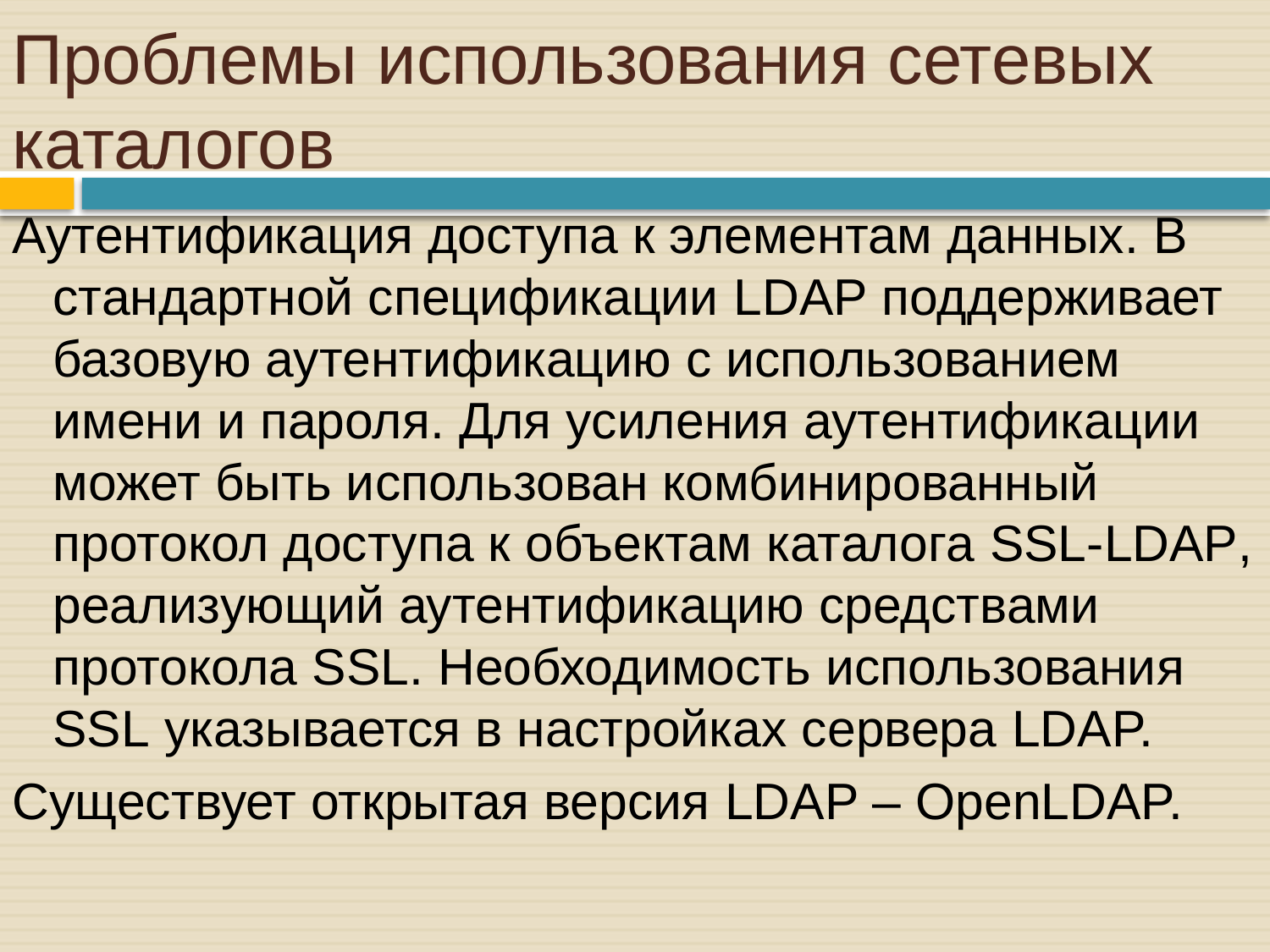

# Проблемы использования сетевых каталогов
Аутентификация доступа к элементам данных. В стандартной спецификации LDAP поддерживает базовую аутентификацию с использованием имени и пароля. Для усиления аутентификации может быть использован комбинированный протокол доступа к объектам каталога SSL-LDAP, реализующий аутентификацию средствами протокола SSL. Необходимость использования SSL указывается в настройках сервера LDAP.
Существует открытая версия LDAP – OpenLDAP.